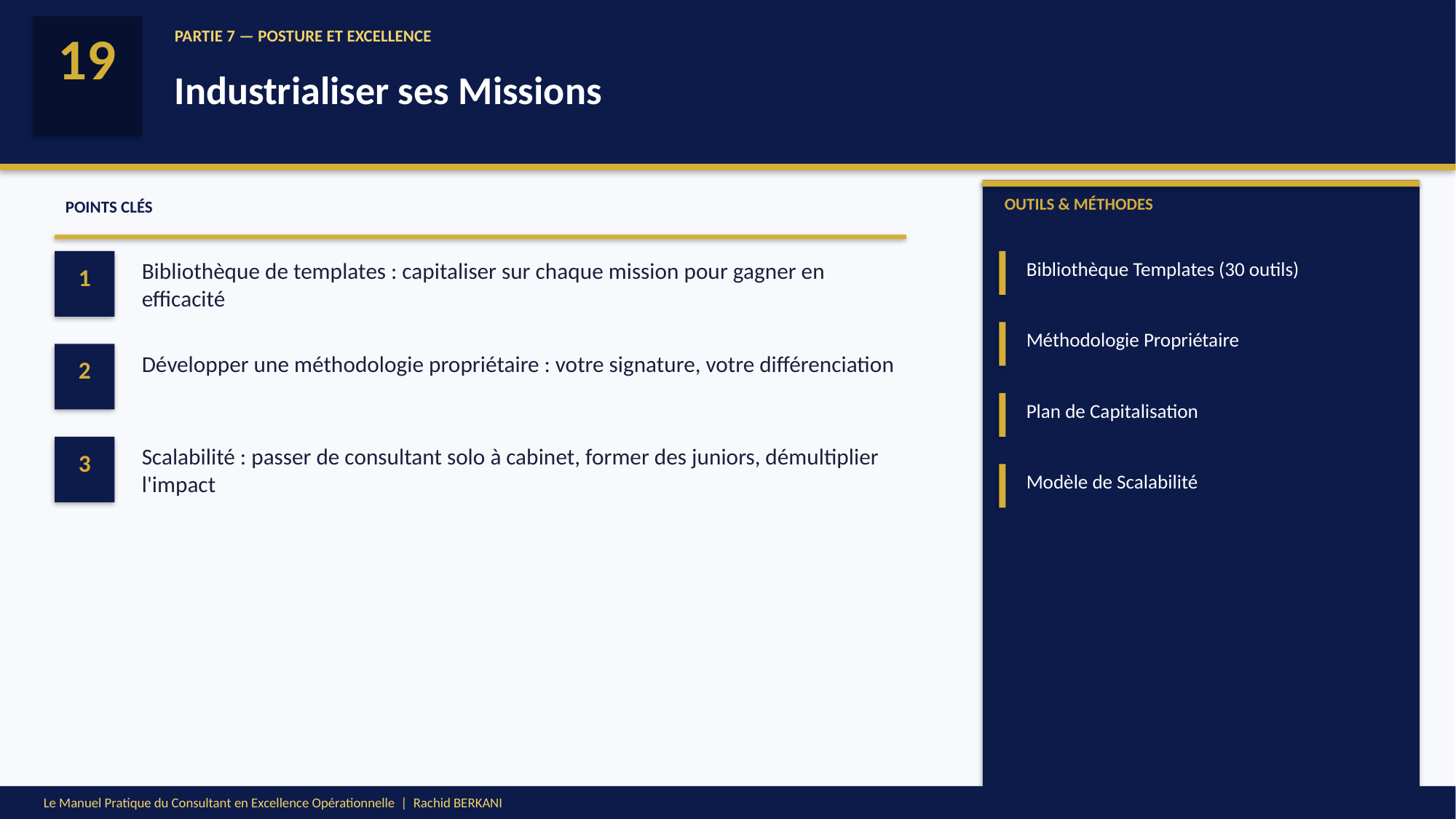

19
PARTIE 7 — POSTURE ET EXCELLENCE
Industrialiser ses Missions

OUTILS & MÉTHODES
POINTS CLÉS

Bibliothèque de templates : capitaliser sur chaque mission pour gagner en efficacité

Bibliothèque Templates (30 outils)
1

Méthodologie Propriétaire

Développer une méthodologie propriétaire : votre signature, votre différenciation
2

Plan de Capitalisation

Scalabilité : passer de consultant solo à cabinet, former des juniors, démultiplier l'impact
3

Modèle de Scalabilité

Le Manuel Pratique du Consultant en Excellence Opérationnelle  |  Rachid BERKANI